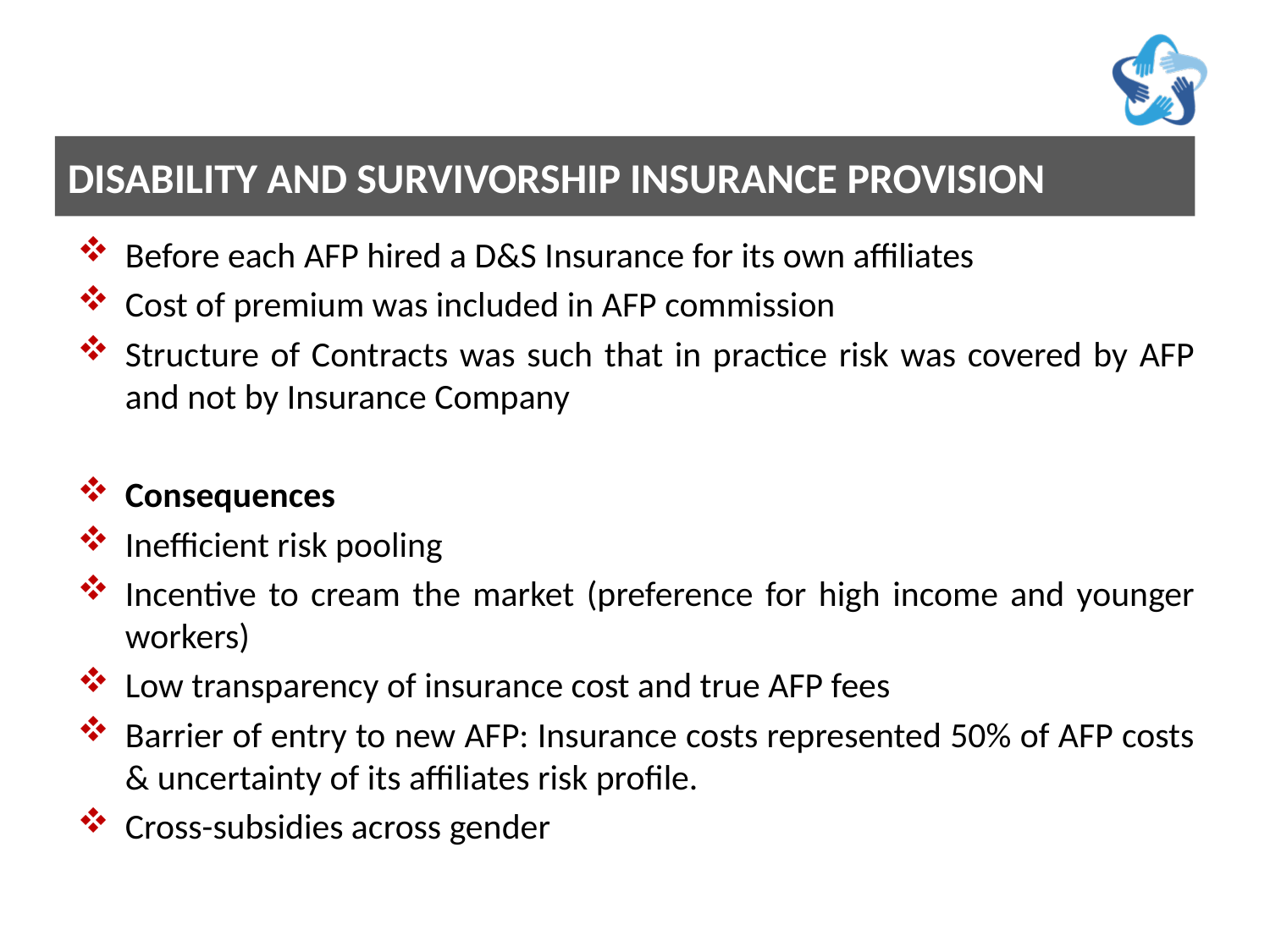

# Disability and Survivorship Insurance Provision
Before each AFP hired a D&S Insurance for its own affiliates
Cost of premium was included in AFP commission
Structure of Contracts was such that in practice risk was covered by AFP and not by Insurance Company

Consequences
Inefficient risk pooling
Incentive to cream the market (preference for high income and younger workers)
Low transparency of insurance cost and true AFP fees
Barrier of entry to new AFP: Insurance costs represented 50% of AFP costs & uncertainty of its affiliates risk profile.
Cross-subsidies across gender